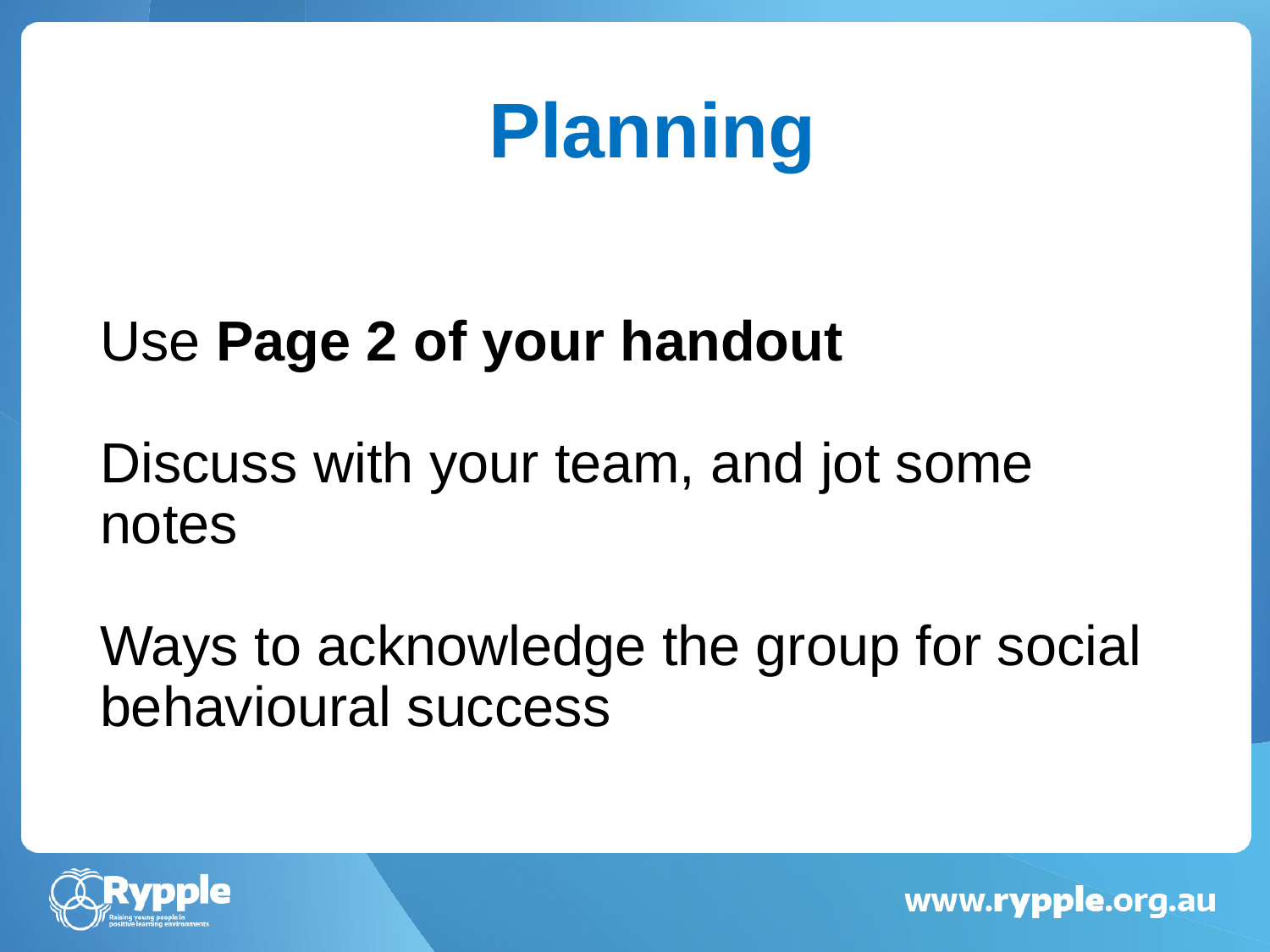

# Planning Use Page 2 of your handout Discuss with your team, and jot some notes Ways to acknowledge the group for social behavioural success